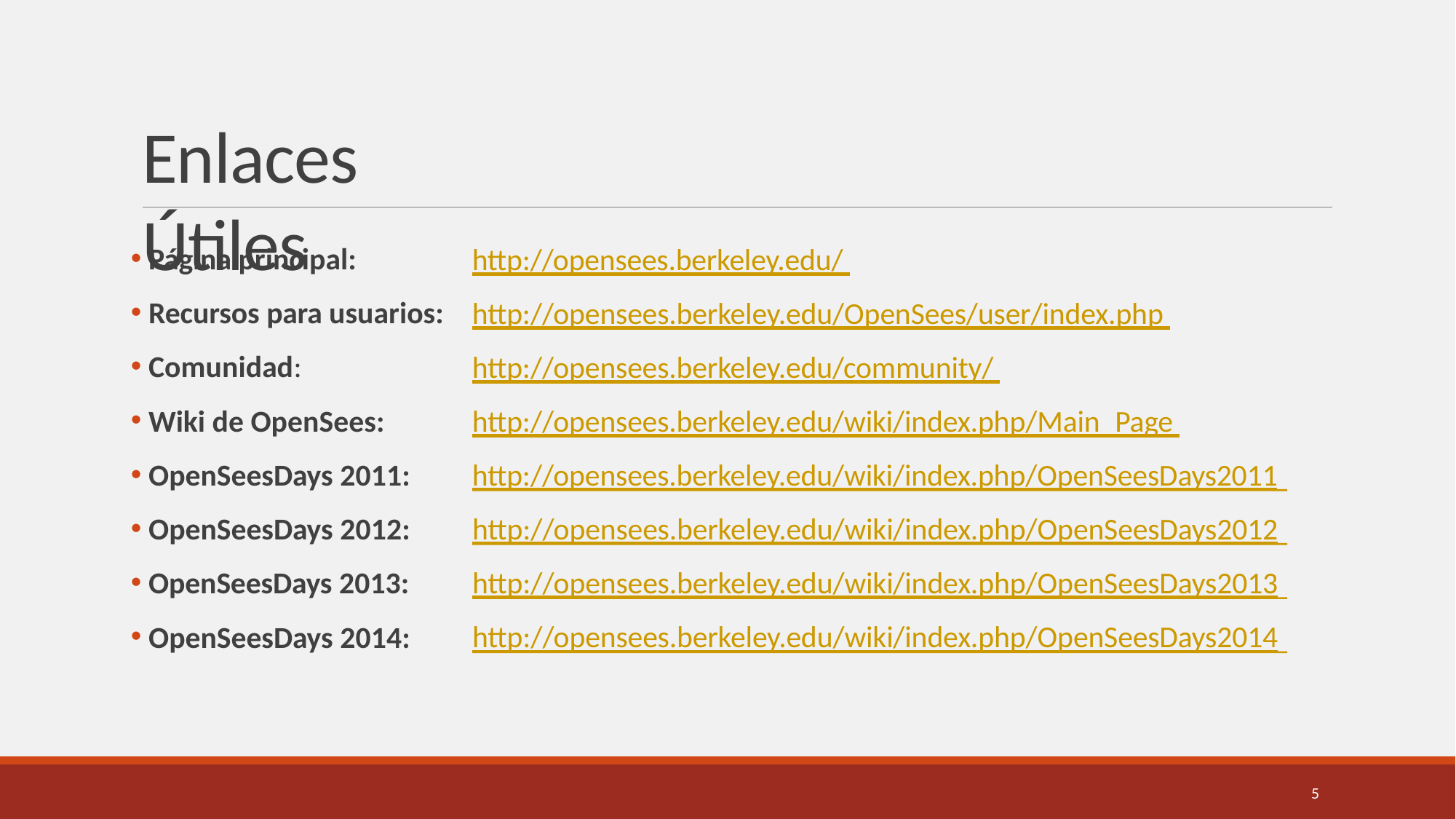

# Enlaces Útiles
Página principal:
Recursos para usuarios:
Comunidad:
Wiki de OpenSees:
OpenSeesDays 2011:
OpenSeesDays 2012:
OpenSeesDays 2013:
OpenSeesDays 2014:
http://opensees.berkeley.edu/  http://opensees.berkeley.edu/OpenSees/user/index.php  http://opensees.berkeley.edu/community/  http://opensees.berkeley.edu/wiki/index.php/Main_Page  http://opensees.berkeley.edu/wiki/index.php/OpenSeesDays2011

http://opensees.berkeley.edu/wiki/index.php/OpenSeesDays2012

http://opensees.berkeley.edu/wiki/index.php/OpenSeesDays2013

http://opensees.berkeley.edu/wiki/index.php/OpenSeesDays2014

5